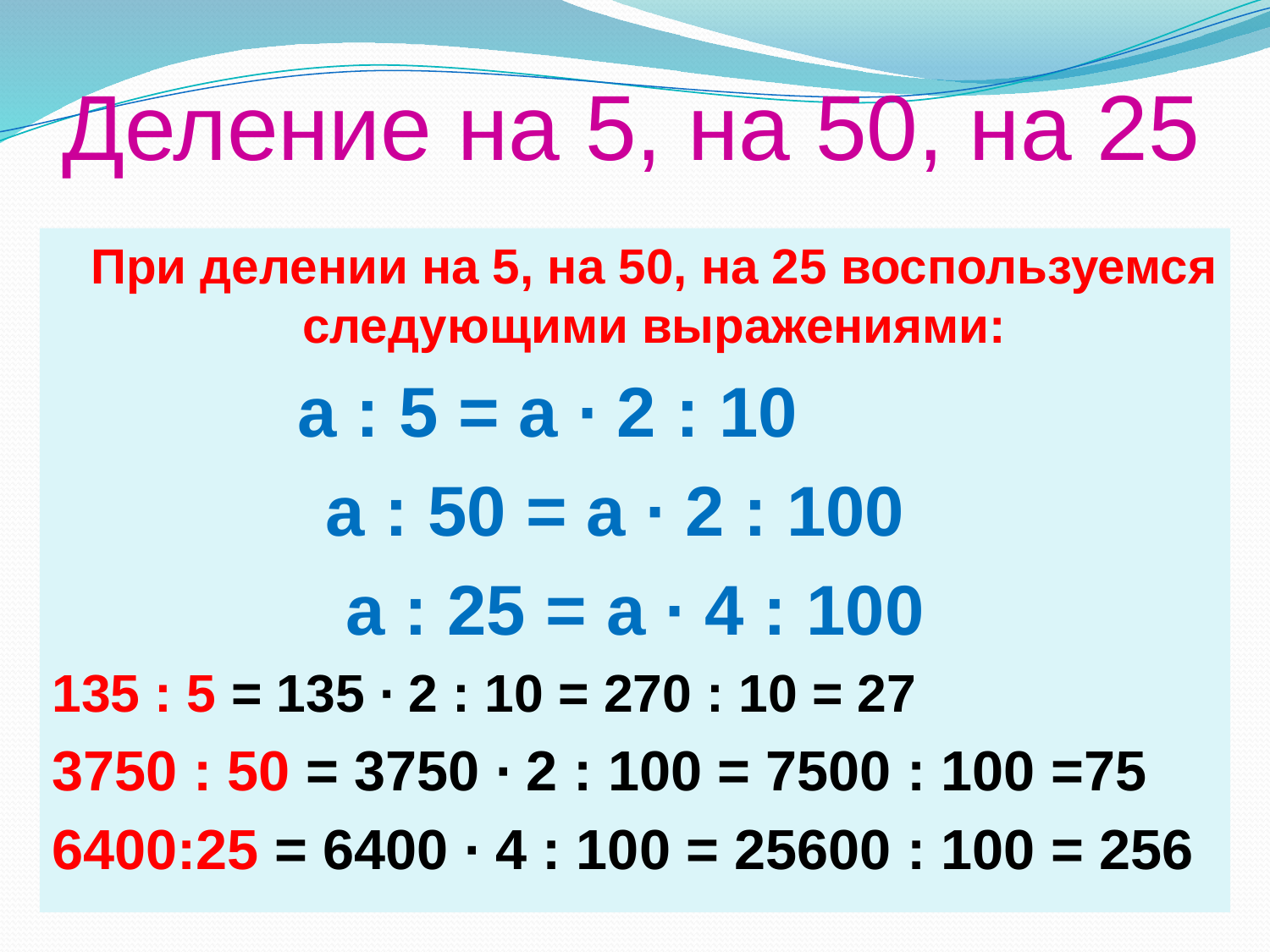

# Деление на 5, на 50, на 25
   При делении на 5, на 50, на 25 воспользуемся следующими выражениями:
   a : 5 = a ∙ 2 : 10
a : 50 = a ∙ 2 : 100
a : 25 = a ∙ 4 : 100
135 : 5 = 135 ∙ 2 : 10 = 270 : 10 = 27
3750 : 50 = 3750 ∙ 2 : 100 = 7500 : 100 =75
6400:25 = 6400 ∙ 4 : 100 = 25600 : 100 = 256